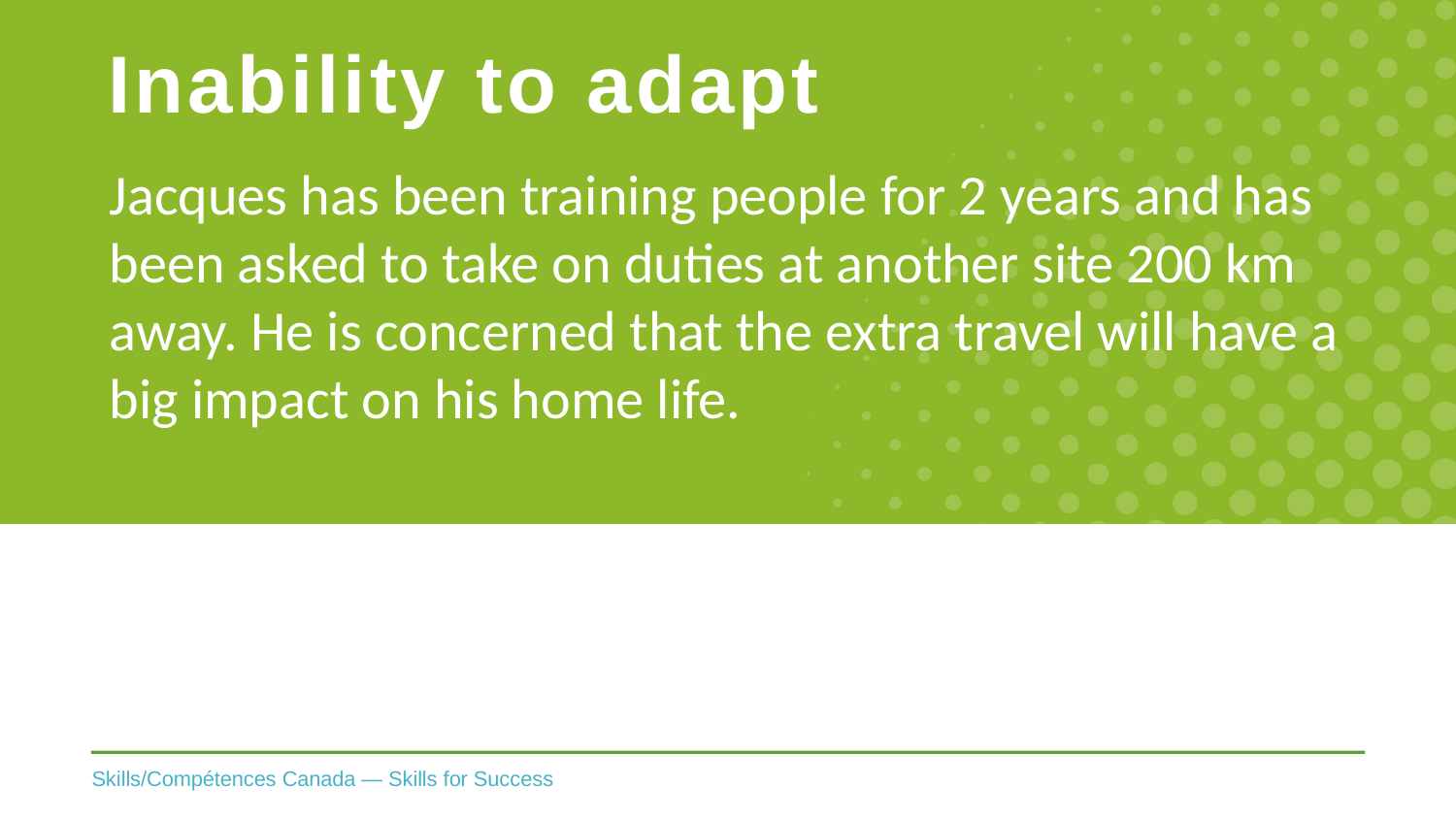

# Inability to adapt
Jacques has been training people for 2 years and has been asked to take on duties at another site 200 km away. He is concerned that the extra travel will have a big impact on his home life.